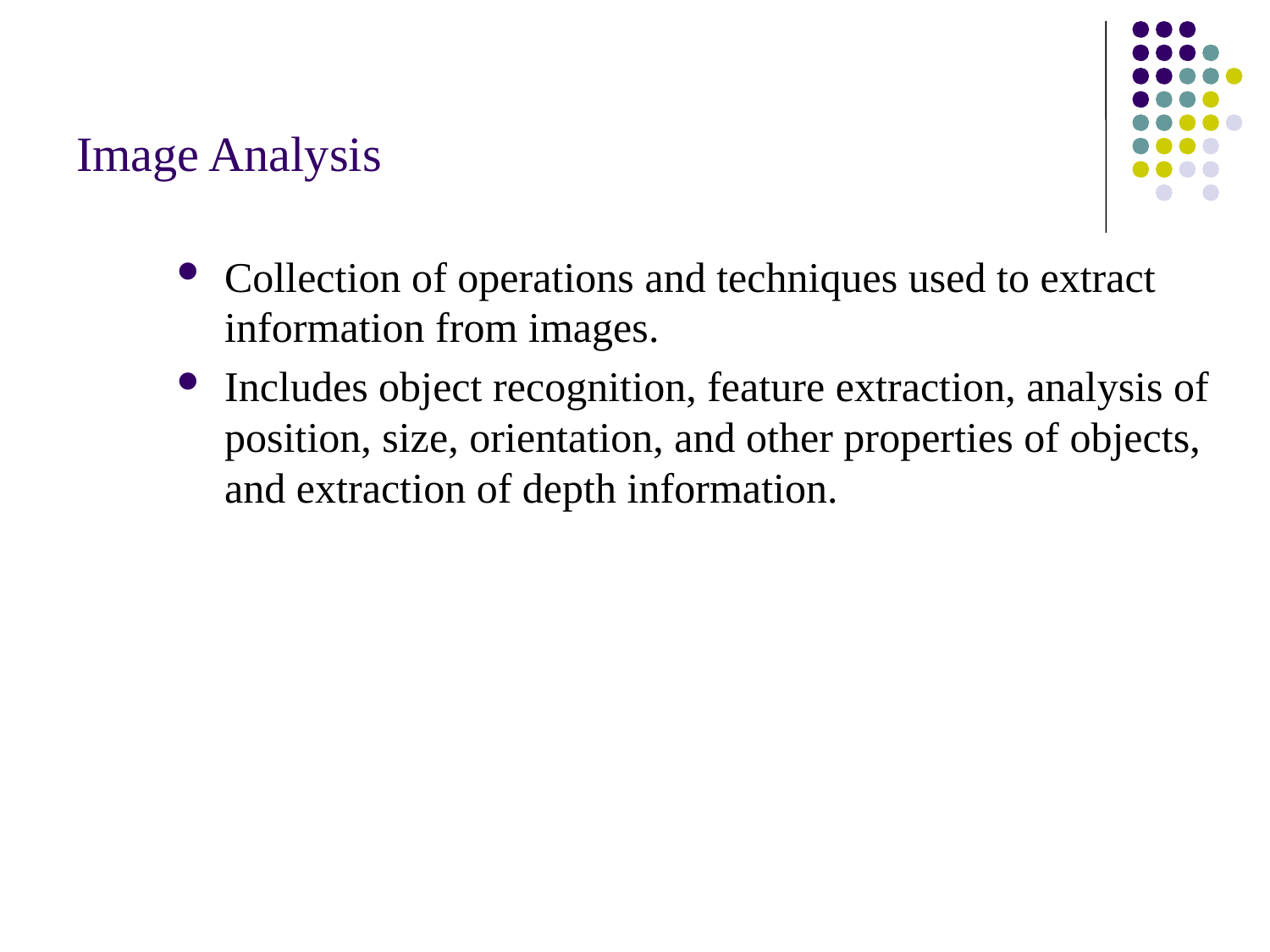

# Image Analysis
Collection of operations and techniques used to extract information from images.
Includes object recognition, feature extraction, analysis of position, size, orientation, and other properties of objects, and extraction of depth information.